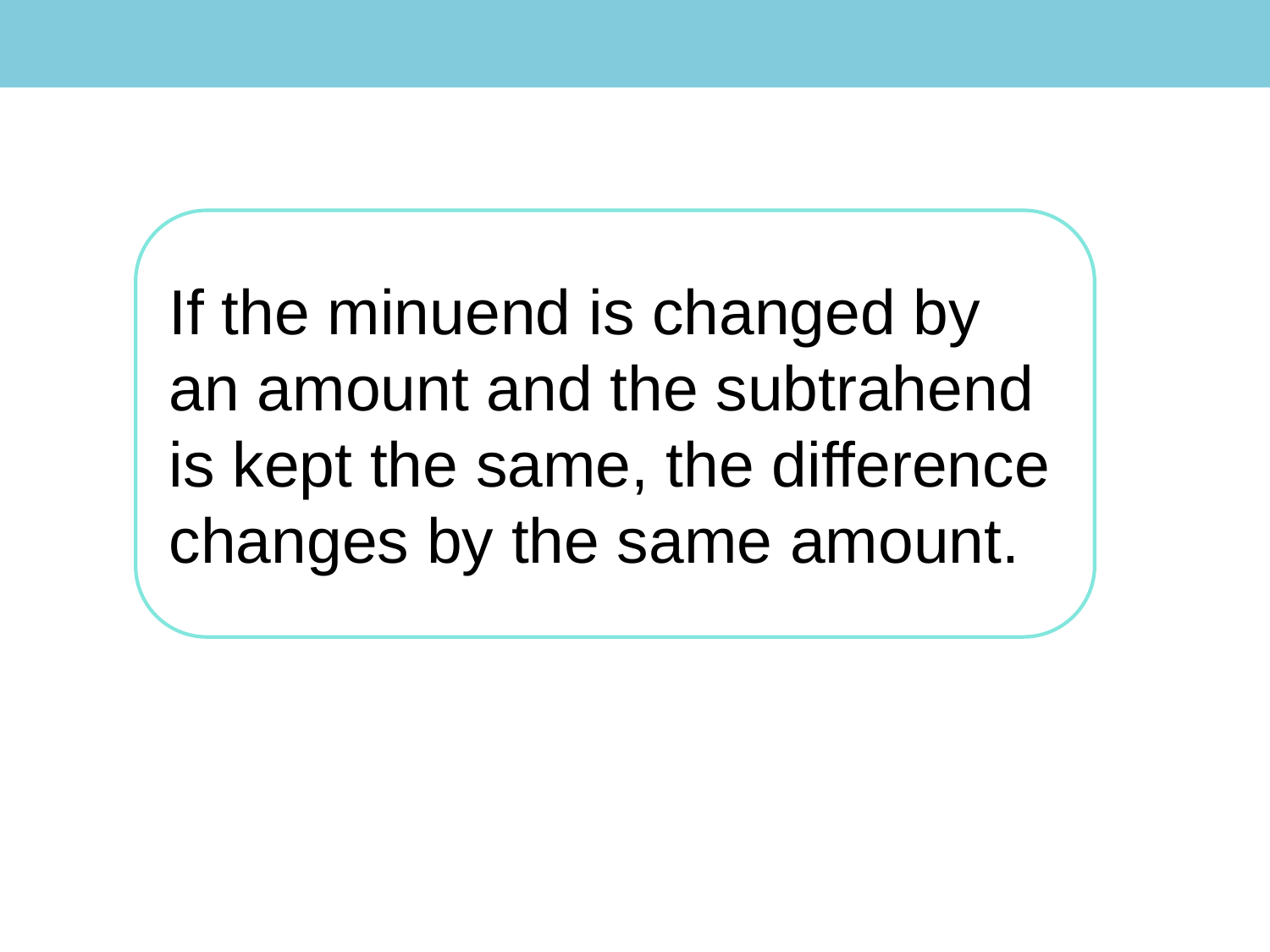

If the minuend is changed by an amount and the subtrahend is kept the same, the difference changes by the same amount.